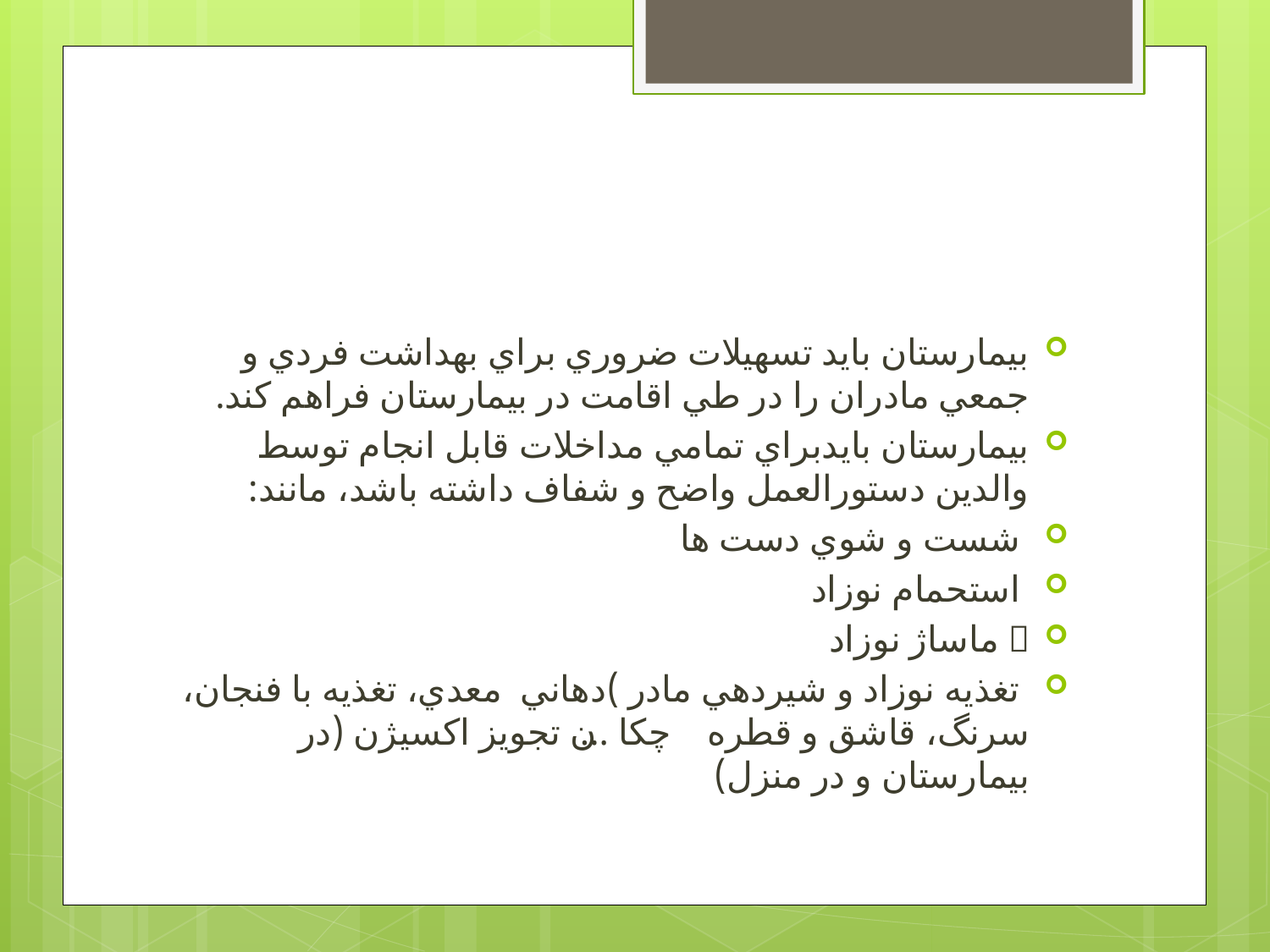

#
بيمارستان باید تسهيلات ضروري براي بهداشت فردي و جمعي مادران را در طي اقامت در بيمارستان فراهم کند.
بيمارستان بایدبراي تمامي مداخلات قابل انجام توسط والدين دستورالعمل واضح و شفاف داشته باشد، مانند:
 شست و شوي دست ها
 استحمام نوزاد
 ماساژ نوزاد
 تغذيه نوزاد و شيردهي مادر )دهاني  معدي، تغذيه با فنجان، سرنگ، قاشق و قطره چکان ...  تجويز اکسيژن (در بيمارستان و در منزل)